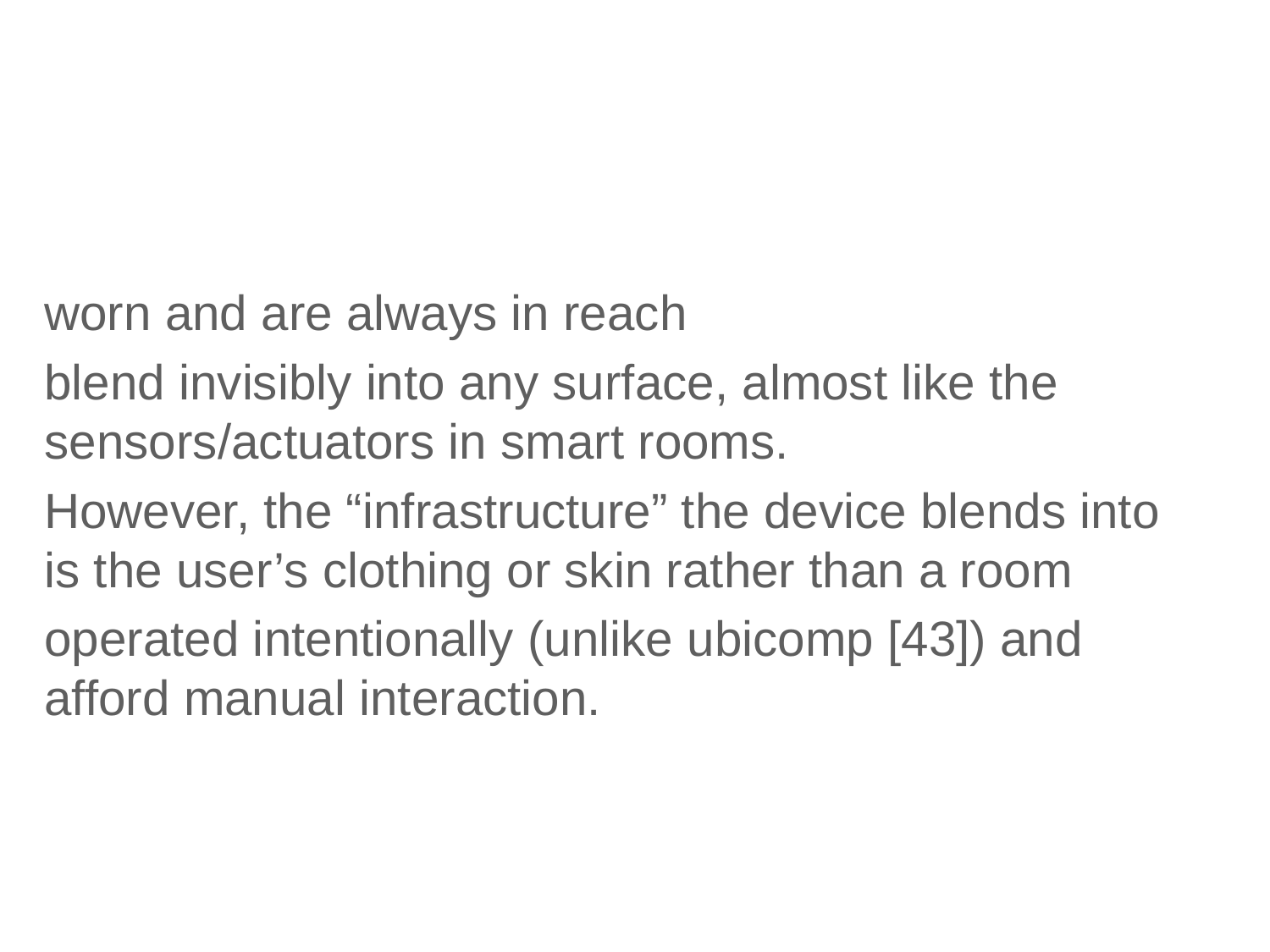

worn and are always in reach
blend invisibly into any surface, almost like the sensors/actuators in smart rooms.
However, the “infrastructure” the device blends into is the user’s clothing or skin rather than a room
operated intentionally (unlike ubicomp [43]) and afford manual interaction.